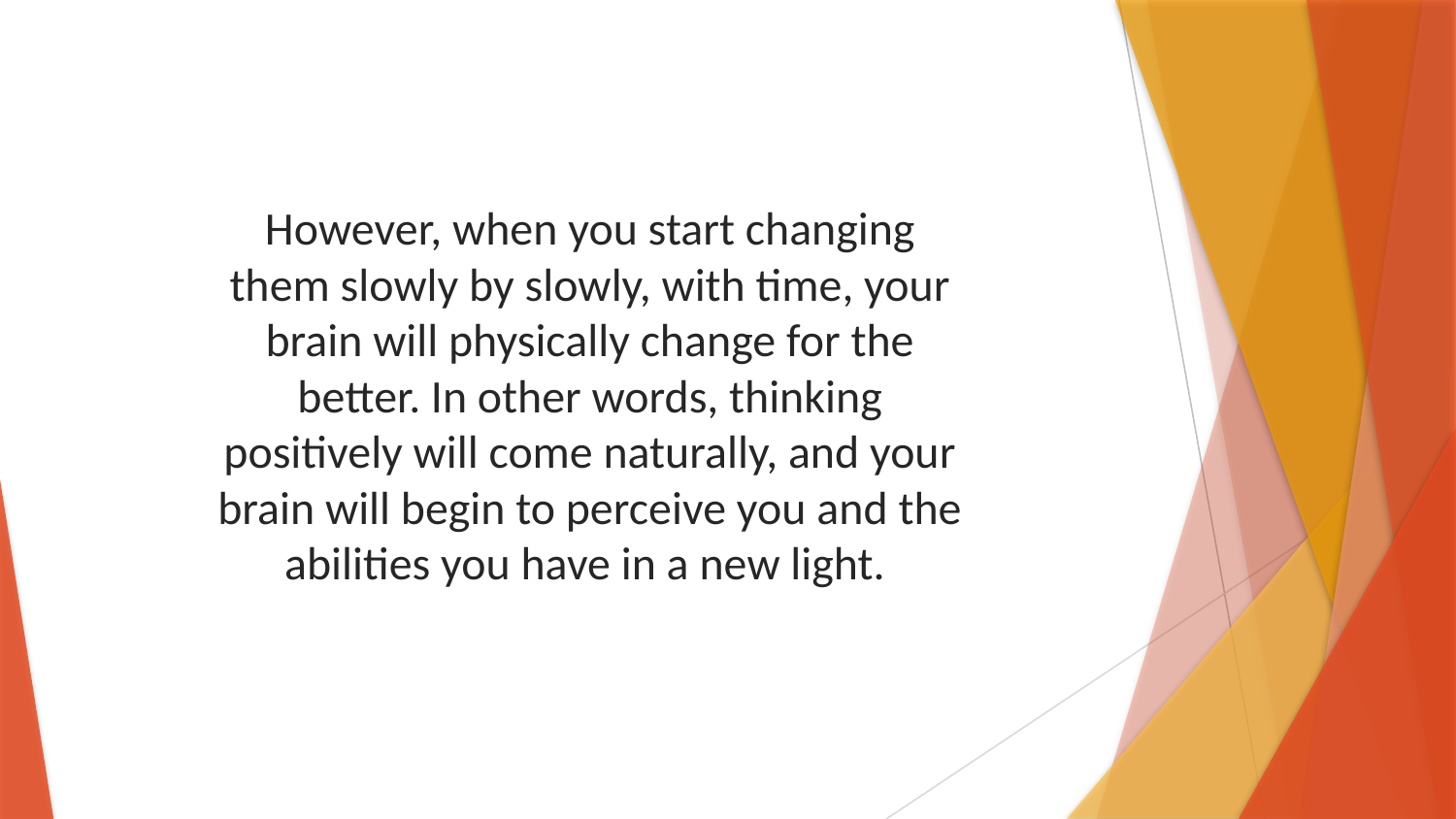

However, when you start changing them slowly by slowly, with time, your brain will physically change for the better. In other words, thinking positively will come naturally, and your brain will begin to perceive you and the abilities you have in a new light.